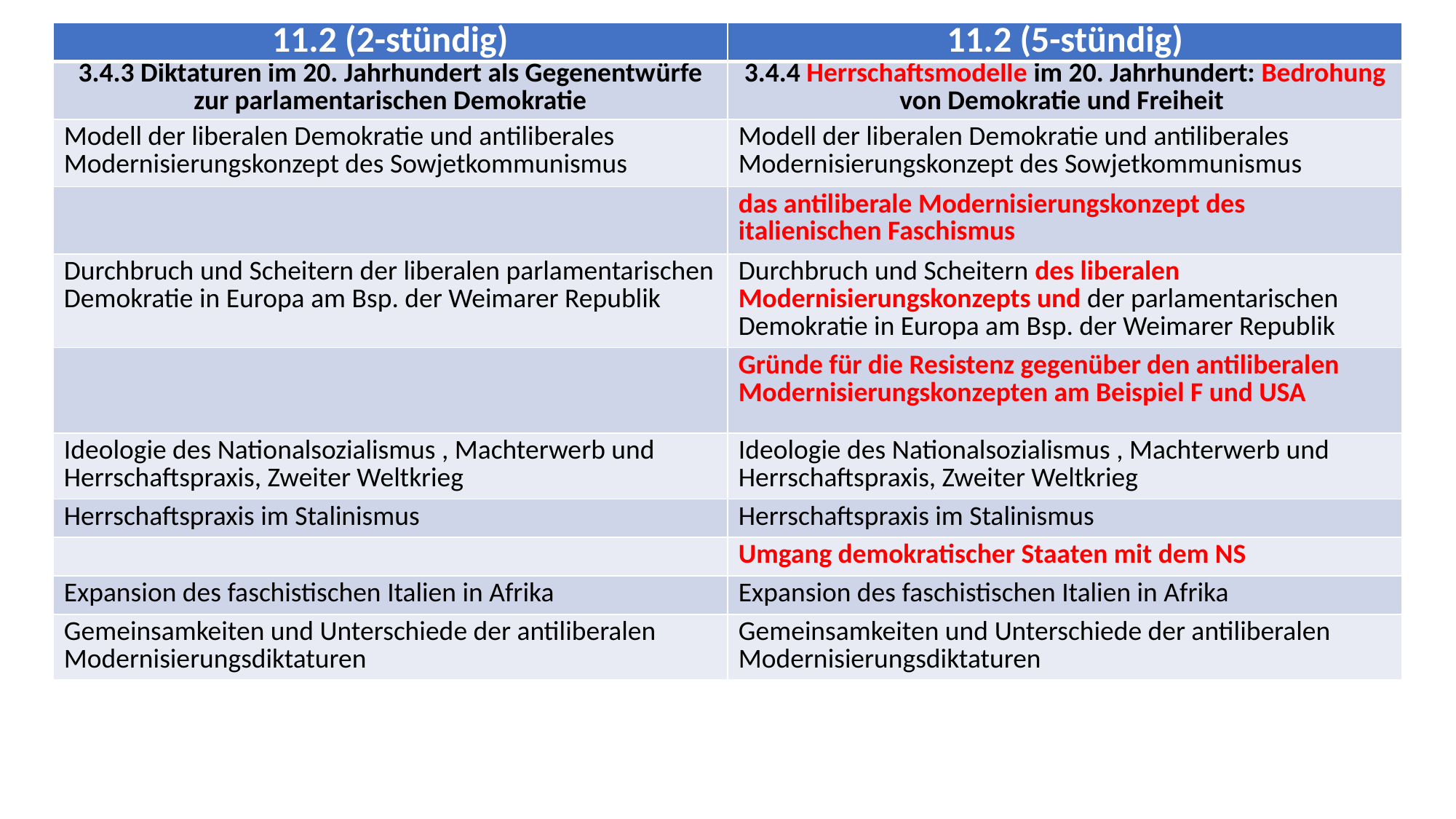

| 11.2 (2-stündig) | 11.2 (5-stündig) |
| --- | --- |
| 3.4.3 Diktaturen im 20. Jahrhundert als Gegenentwürfe zur parlamentarischen Demokratie | 3.4.4 Herrschaftsmodelle im 20. Jahrhundert: Bedrohung von Demokratie und Freiheit |
| Modell der liberalen Demokratie und antiliberales Modernisierungskonzept des Sowjetkommunismus | Modell der liberalen Demokratie und antiliberales Modernisierungskonzept des Sowjetkommunismus |
|  | das antiliberale Modernisierungskonzept des italienischen Faschismus |
| Durchbruch und Scheitern der liberalen parlamentarischen Demokratie in Europa am Bsp. der Weimarer Republik | Durchbruch und Scheitern des liberalen Modernisierungskonzepts und der parlamentarischen Demokratie in Europa am Bsp. der Weimarer Republik |
|  | Gründe für die Resistenz gegenüber den antiliberalen Modernisierungskonzepten am Beispiel F und USA |
| Ideologie des Nationalsozialismus , Machterwerb und Herrschaftspraxis, Zweiter Weltkrieg | Ideologie des Nationalsozialismus , Machterwerb und Herrschaftspraxis, Zweiter Weltkrieg |
| Herrschaftspraxis im Stalinismus | Herrschaftspraxis im Stalinismus |
|  | Umgang demokratischer Staaten mit dem NS |
| Expansion des faschistischen Italien in Afrika | Expansion des faschistischen Italien in Afrika |
| Gemeinsamkeiten und Unterschiede der antiliberalen Modernisierungsdiktaturen | Gemeinsamkeiten und Unterschiede der antiliberalen Modernisierungsdiktaturen |